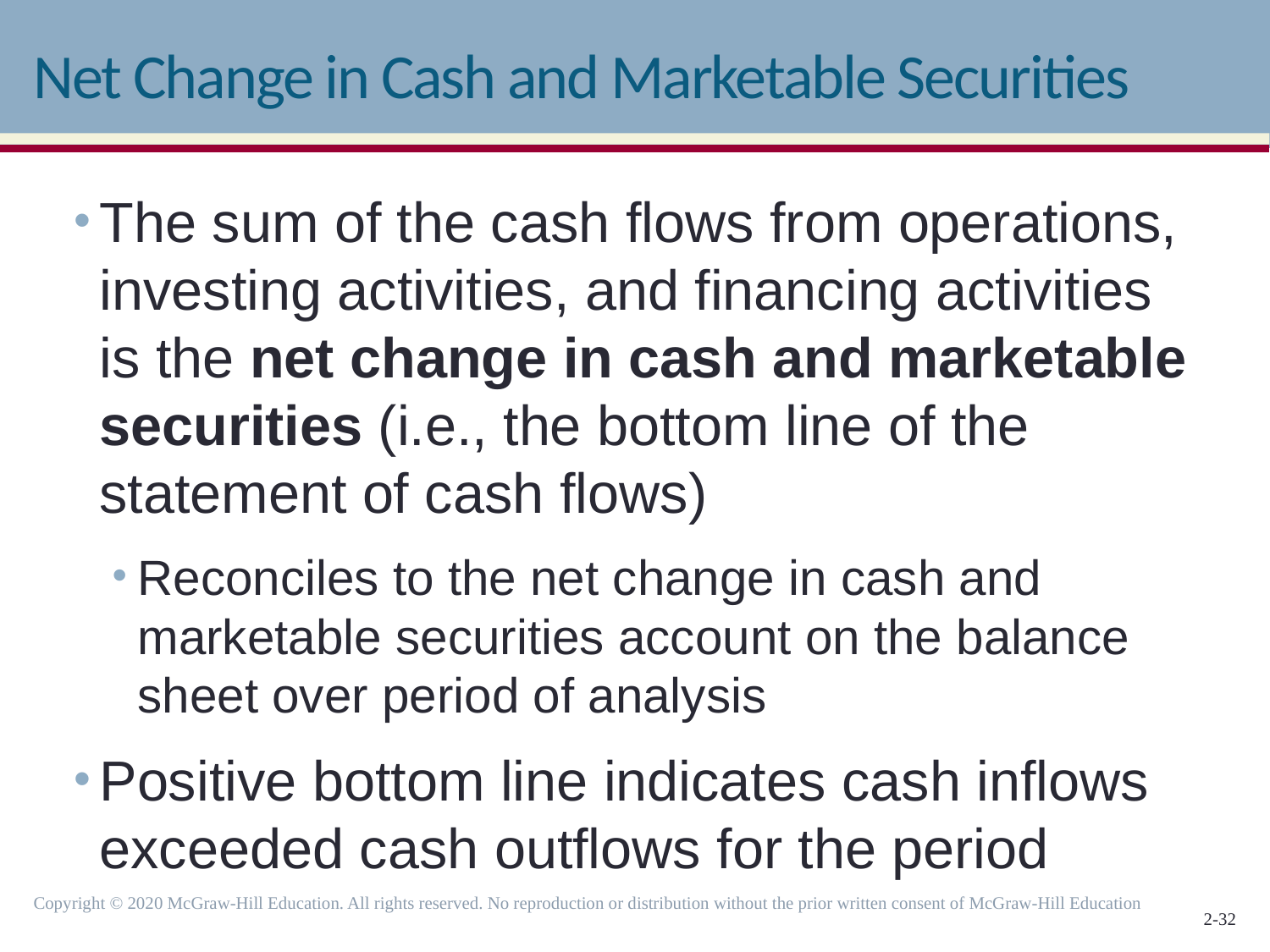

# Net Change in Cash and Marketable Securities
The sum of the cash flows from operations, investing activities, and financing activities is the net change in cash and marketable securities (i.e., the bottom line of the statement of cash flows)
Reconciles to the net change in cash and marketable securities account on the balance sheet over period of analysis
Positive bottom line indicates cash inflows exceeded cash outflows for the period
Copyright © 2020 McGraw-Hill Education. All rights reserved. No reproduction or distribution without the prior written consent of McGraw-Hill Education